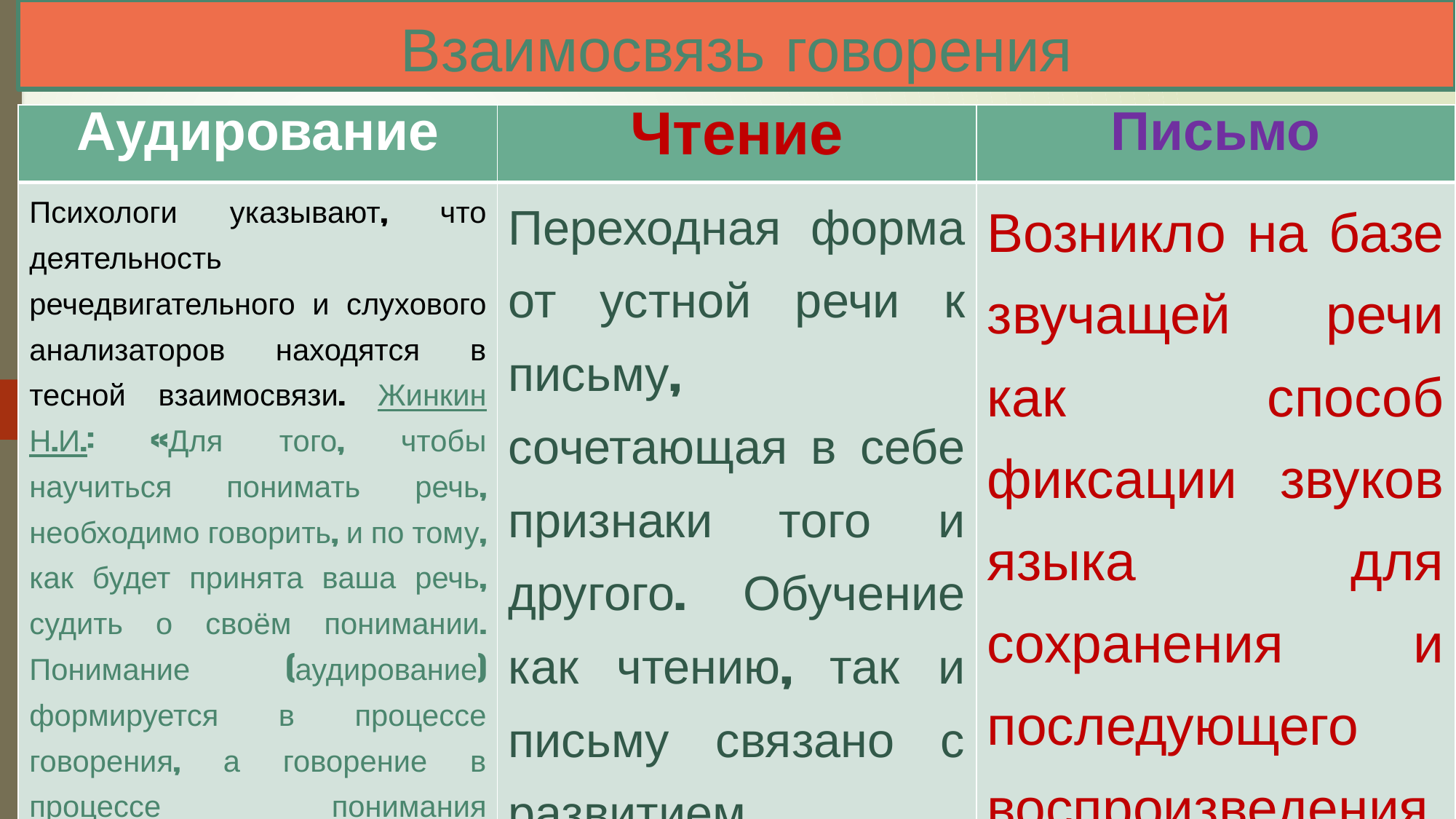

# Взаимосвязь говорения

| Аудирование | Чтение | Письмо |
| --- | --- | --- |
| Психологи указывают, что деятельность речедвигательного и слухового анализаторов находятся в тесной взаимосвязи. Жинкин Н.И.: «Для того, чтобы научиться понимать речь, необходимо говорить, и по тому, как будет принята ваша речь, судить о своём понимании. Понимание (аудирование) формируется в процессе говорения, а говорение в процессе понимания (аудирования)». По данным Соколова А.А. внутренняя речь и связанная с ней артикуляция имеют место при аудировании и говорении. | Переходная форма от устной речи к письму, сочетающая в себе признаки того и другого. Обучение как чтению, так и письму связано с развитием зависимости речевого слуха и артикуляции. | Возникло на базе звучащей речи как способ фиксации звуков языка для сохранения и последующего воспроизведения информации. |